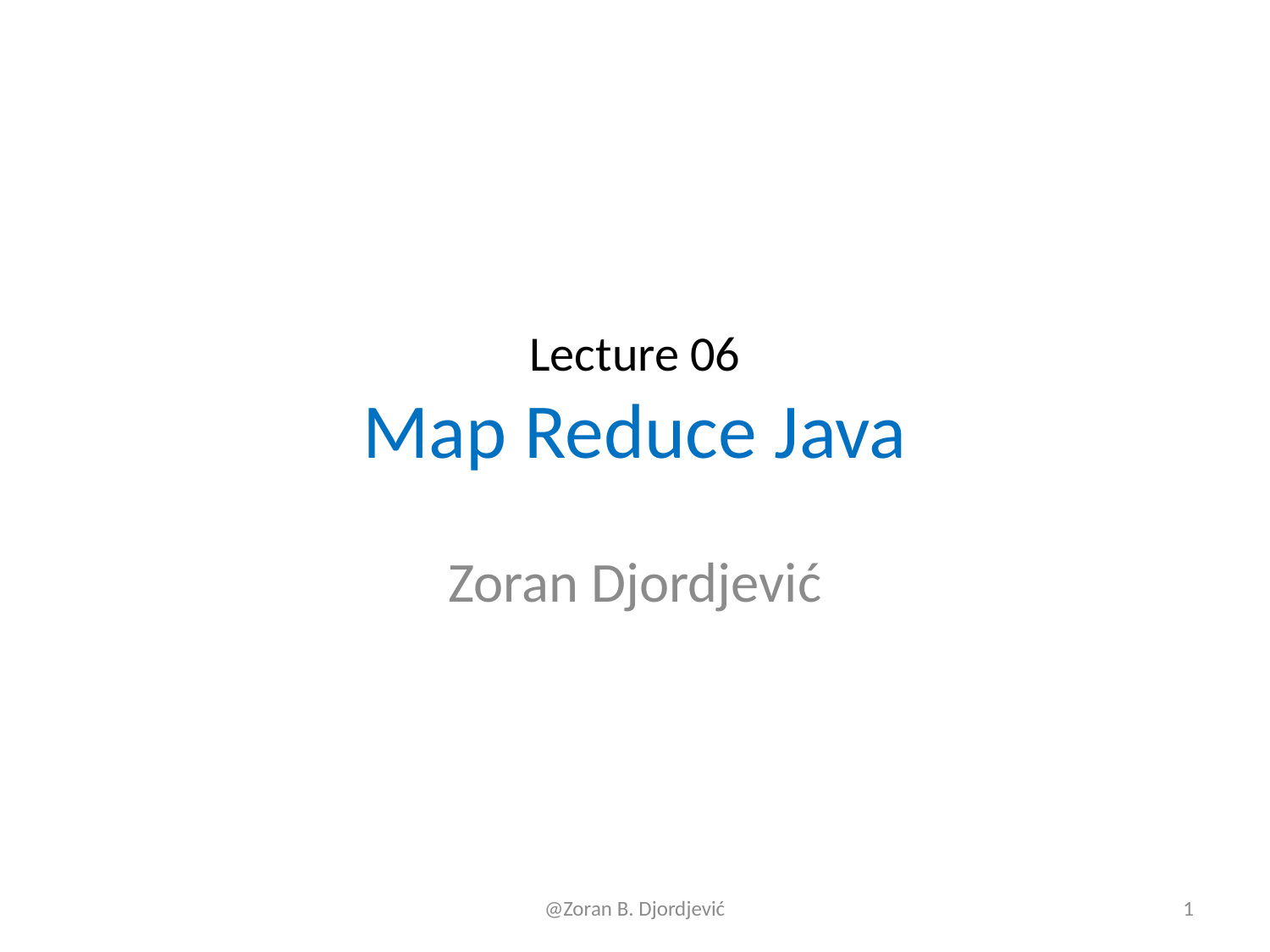

# Lecture 06 Map Reduce Java
Zoran Djordjević
@Zoran B. Djordjević
1